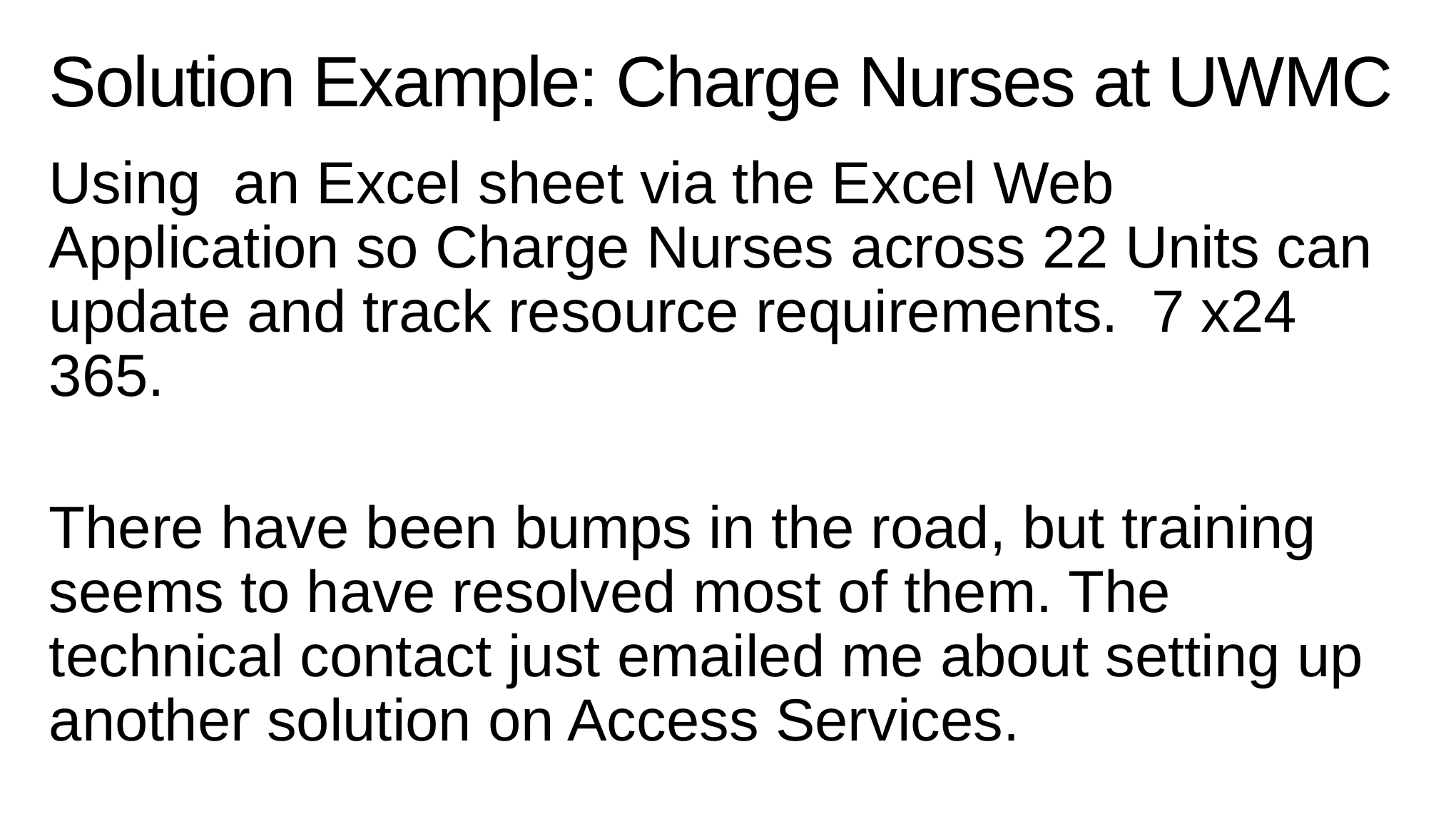

# Solution Example: Charge Nurses at UWMC
Using  an Excel sheet via the Excel Web Application so Charge Nurses across 22 Units can update and track resource requirements.  7 x24 365.

There have been bumps in the road, but training seems to have resolved most of them. The technical contact just emailed me about setting up another solution on Access Services.